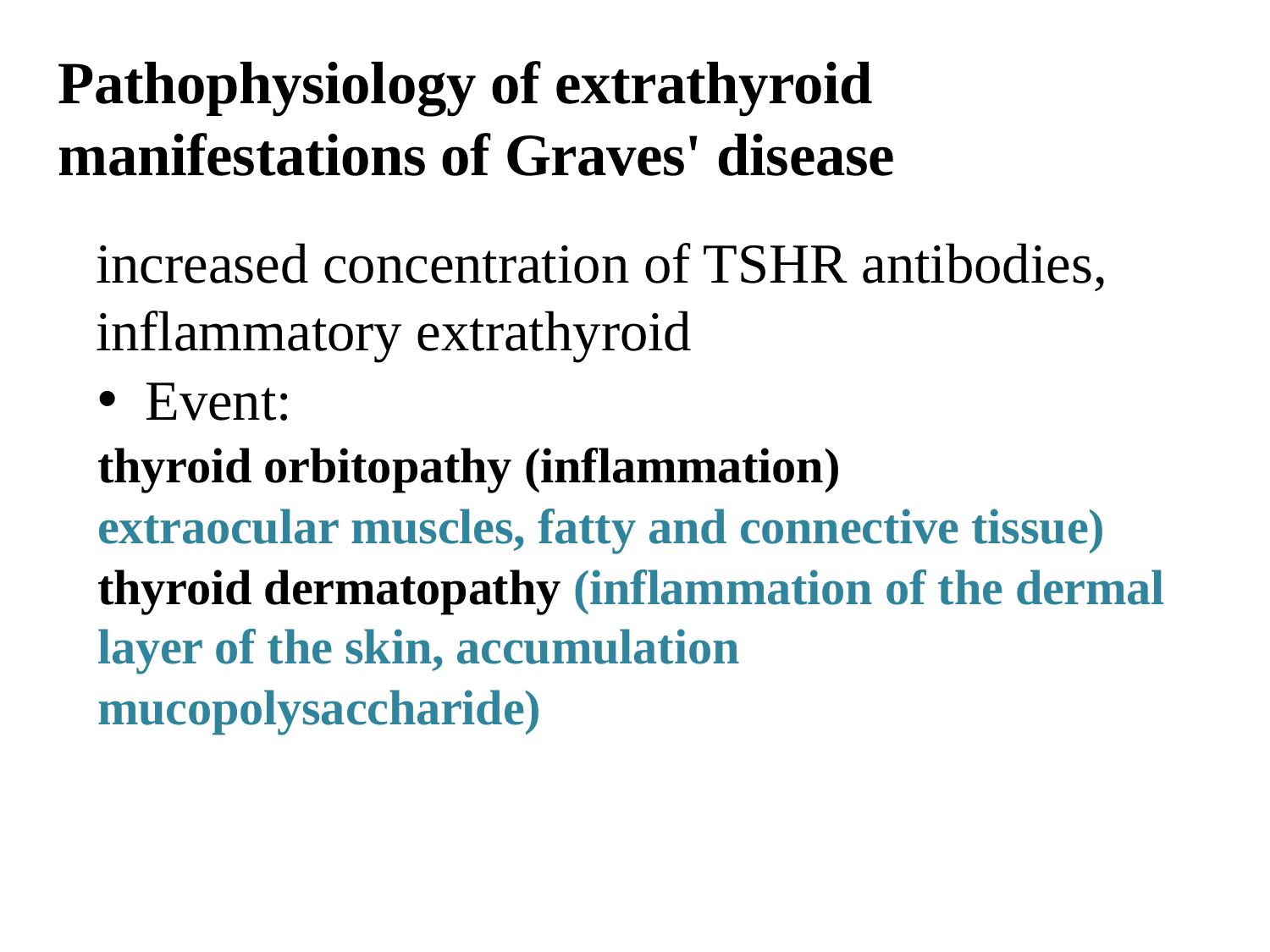

# Pathophysiology of extrathyroid manifestations of Graves' disease

increased concentration of TSHR antibodies, inflammatory extrathyroid
Event:
thyroid orbitopathy (inflammation)
extraocular muscles, fatty and connective tissue)
thyroid dermatopathy (inflammation of the dermal layer of the skin, accumulation
mucopolysaccharide)